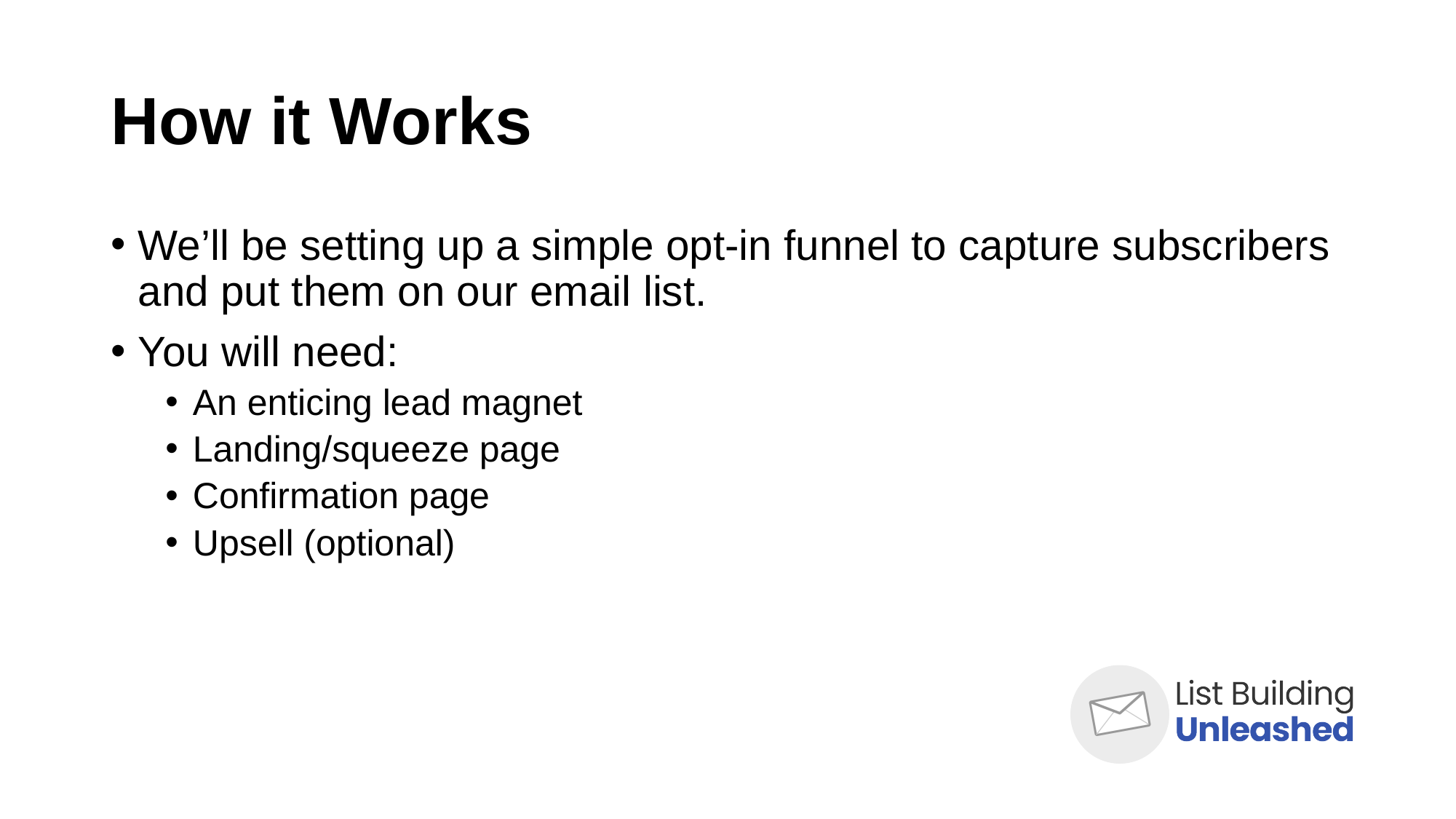

# How it Works
We’ll be setting up a simple opt-in funnel to capture subscribers and put them on our email list.
You will need:
An enticing lead magnet
Landing/squeeze page
Confirmation page
Upsell (optional)